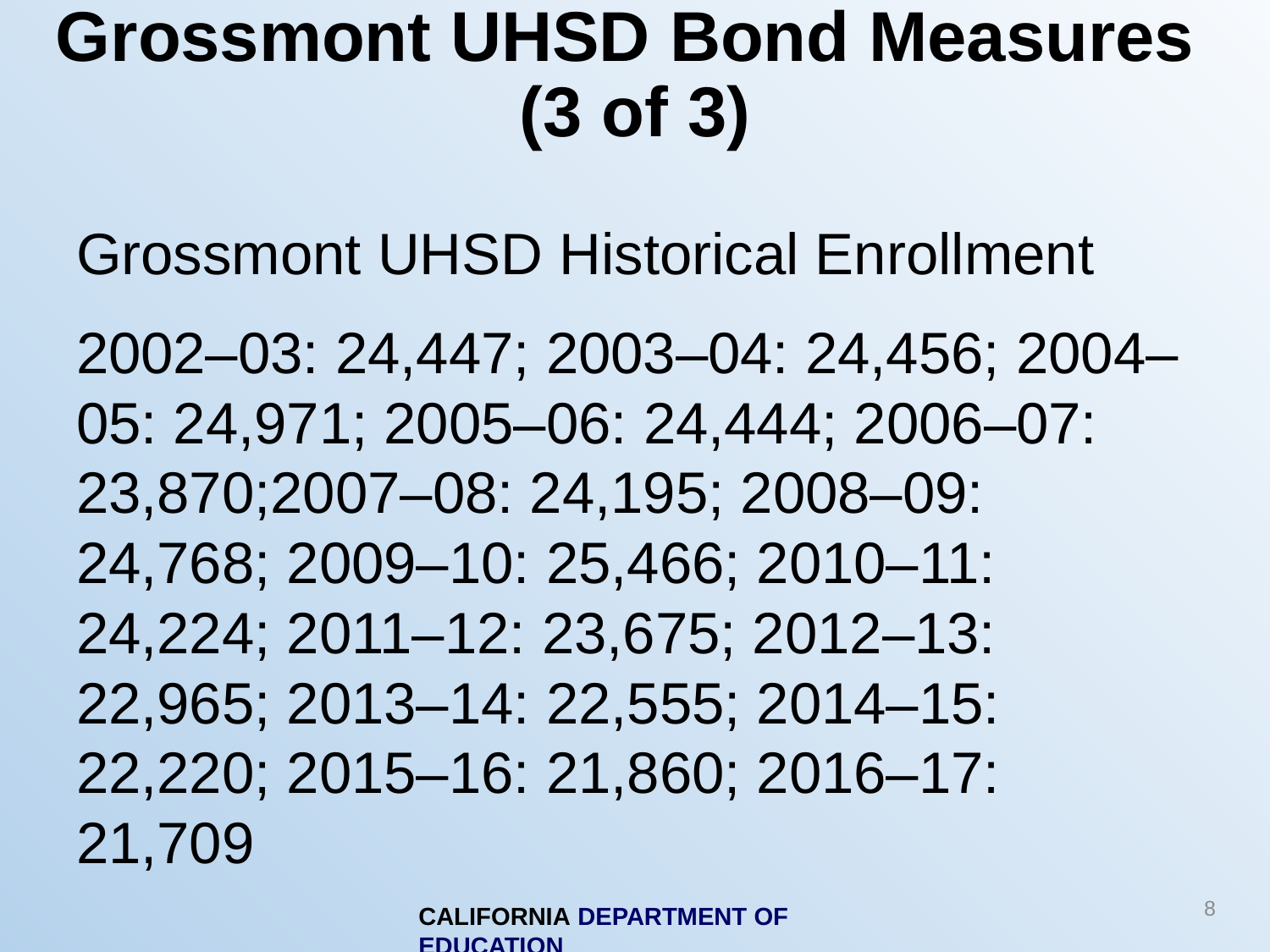

# Grossmont UHSD Bond Measures (3 of 3)
Grossmont UHSD Historical Enrollment
2002–03: 24,447; 2003–04: 24,456; 2004–05: 24,971; 2005–06: 24,444; 2006–07: 23,870;2007–08: 24,195; 2008–09: 24,768; 2009–10: 25,466; 2010–11: 24,224; 2011–12: 23,675; 2012–13: 22,965; 2013–14: 22,555; 2014–15: 22,220; 2015–16: 21,860; 2016–17: 21,709

8